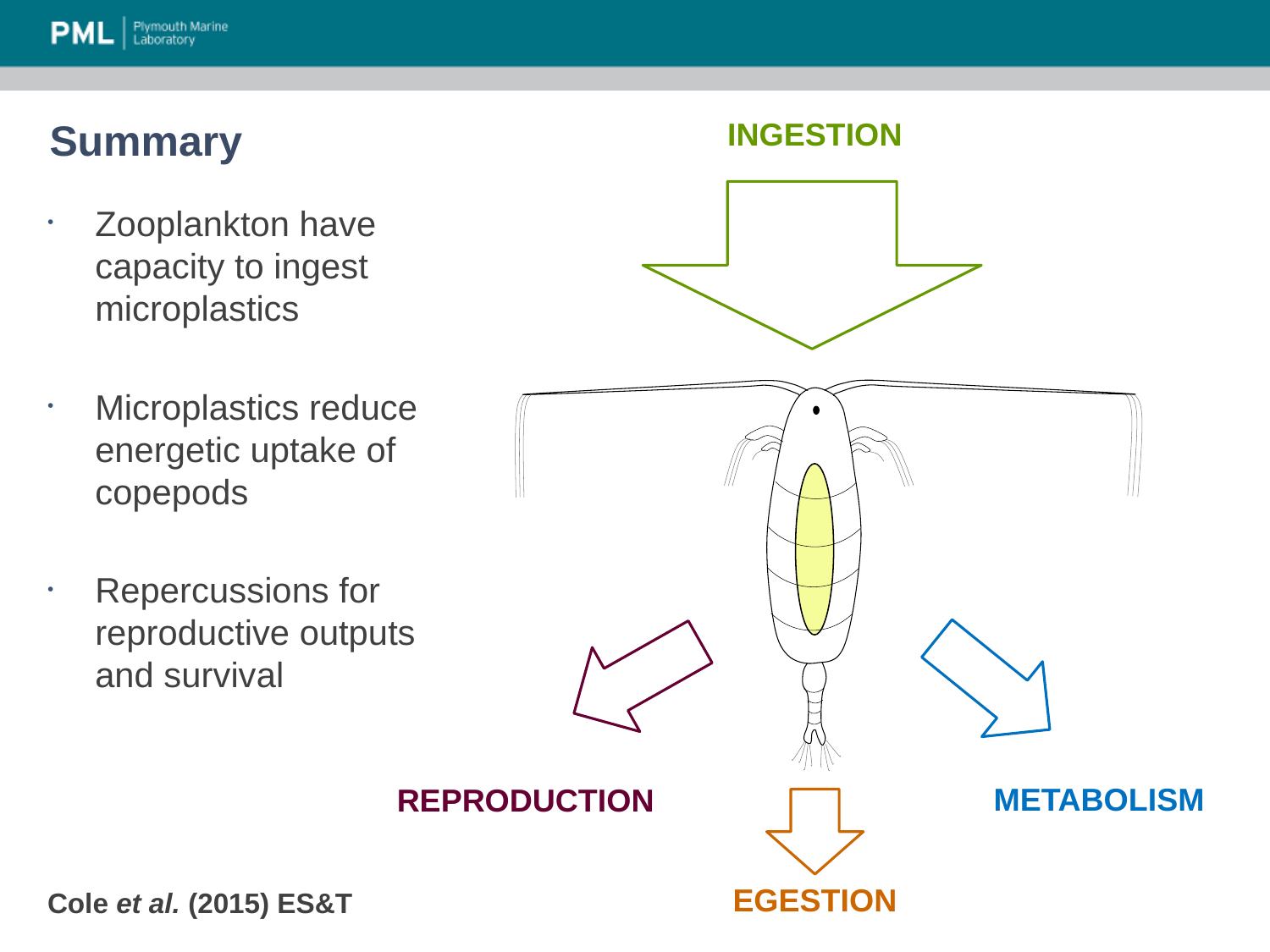

Summary
ingestion

Zooplankton have capacity to ingest microplastics

Microplastics reduce energetic uptake of copepods

Repercussions for reproductive outputs and survival

metabolism
reproduction

egestion
Cole et al. (2015) ES&T